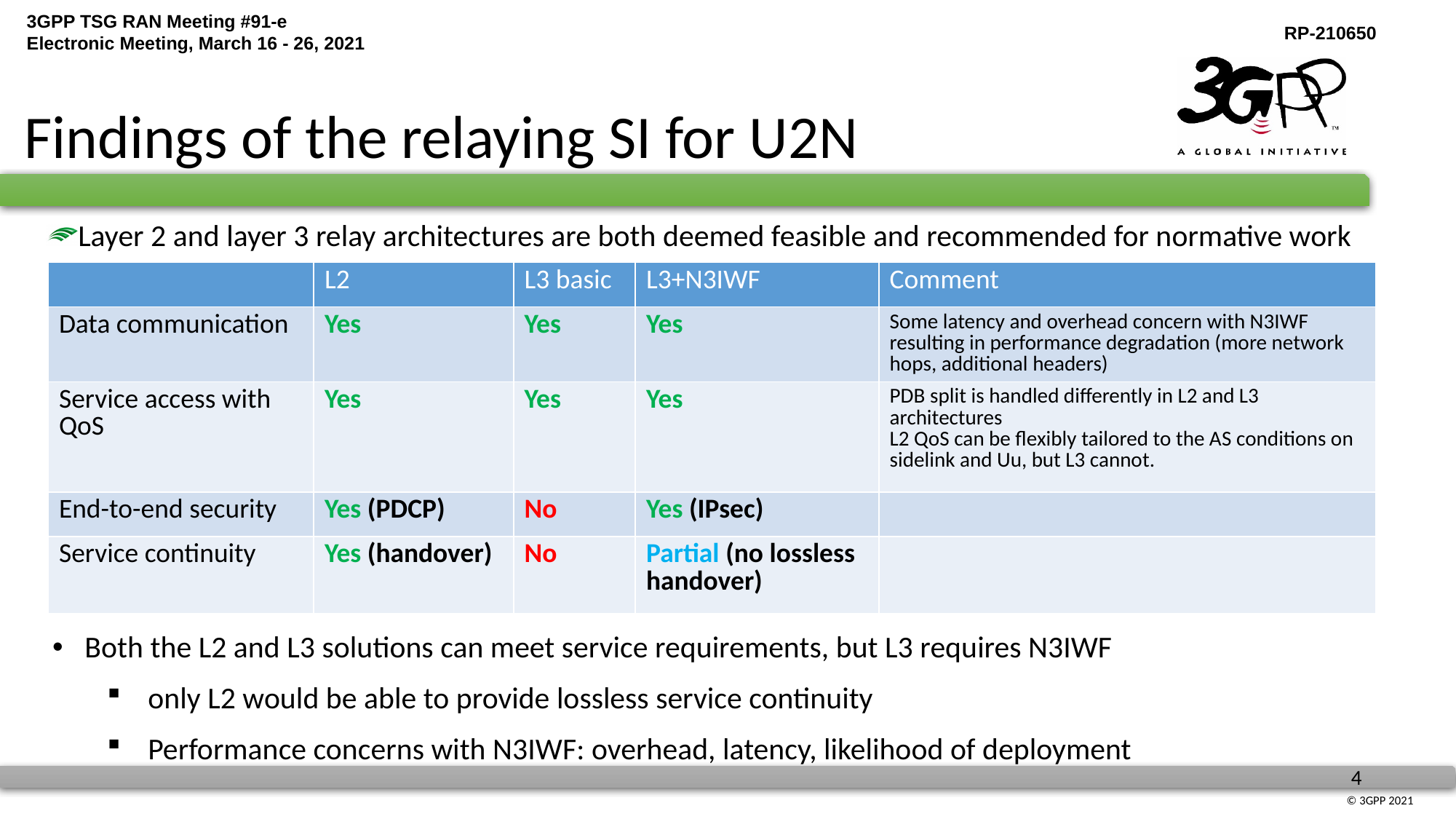

# Findings of the relaying SI for U2N
Layer 2 and layer 3 relay architectures are both deemed feasible and recommended for normative work
|  | L2 | L3 basic | L3+N3IWF | Comment |
| --- | --- | --- | --- | --- |
| Data communication | Yes | Yes | Yes | Some latency and overhead concern with N3IWF resulting in performance degradation (more network hops, additional headers) |
| Service access with QoS | Yes | Yes | Yes | PDB split is handled differently in L2 and L3 architectures L2 QoS can be flexibly tailored to the AS conditions on sidelink and Uu, but L3 cannot. |
| End-to-end security | Yes (PDCP) | No | Yes (IPsec) |  |
| Service continuity | Yes (handover) | No | Partial (no lossless handover) |  |
Both the L2 and L3 solutions can meet service requirements, but L3 requires N3IWF
only L2 would be able to provide lossless service continuity
Performance concerns with N3IWF: overhead, latency, likelihood of deployment